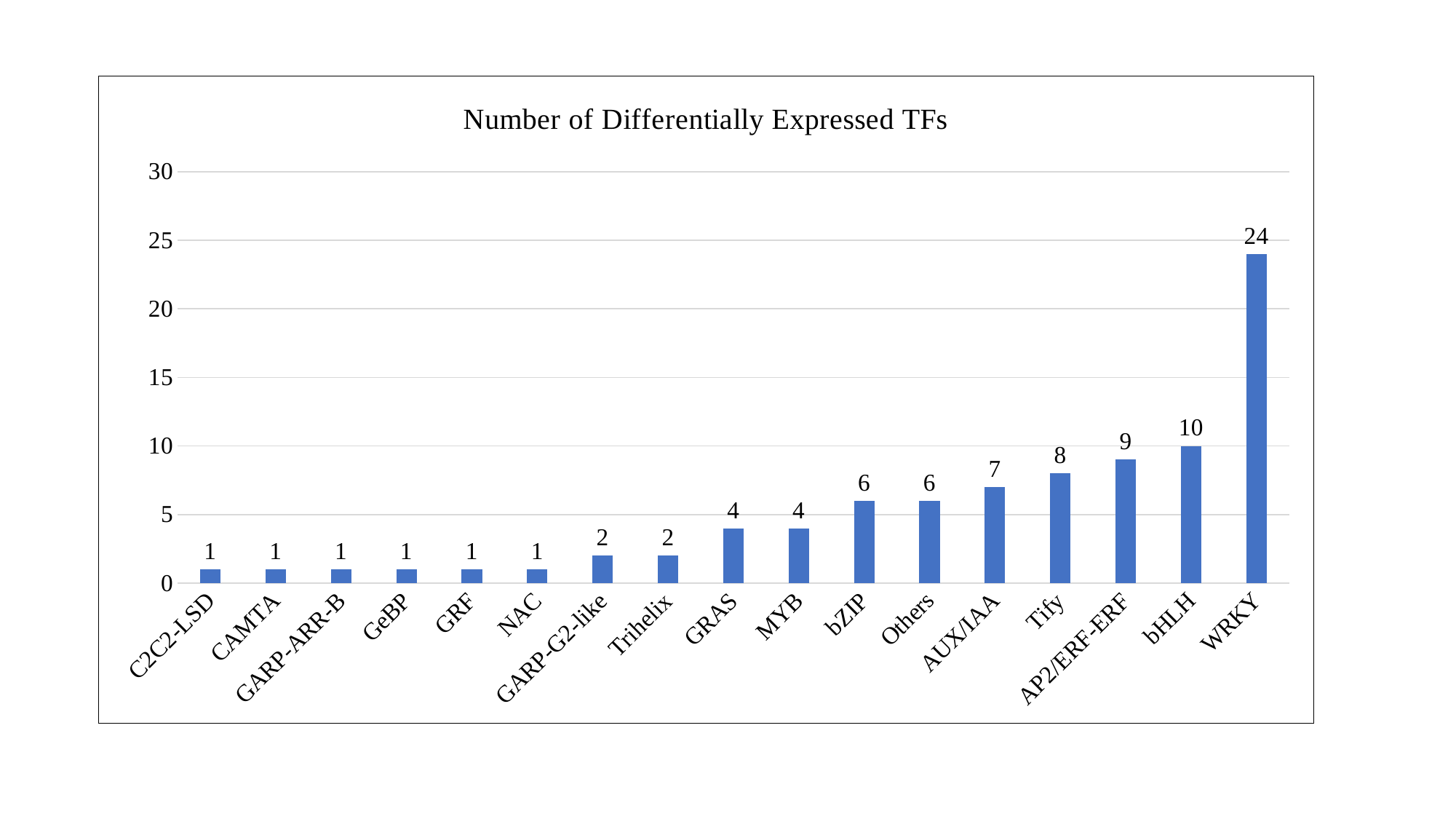

### Chart: Number of Differentially Expressed TFs

| Category |  |
|---|---|
| C2C2-LSD | 1.0 |
| CAMTA | 1.0 |
| GARP-ARR-B | 1.0 |
| GeBP | 1.0 |
| GRF | 1.0 |
| NAC | 1.0 |
| GARP-G2-like | 2.0 |
| Trihelix | 2.0 |
| GRAS | 4.0 |
| MYB | 4.0 |
| bZIP | 6.0 |
| Others | 6.0 |
| AUX/IAA | 7.0 |
| Tify | 8.0 |
| AP2/ERF-ERF | 9.0 |
| bHLH | 10.0 |
| WRKY | 24.0 |